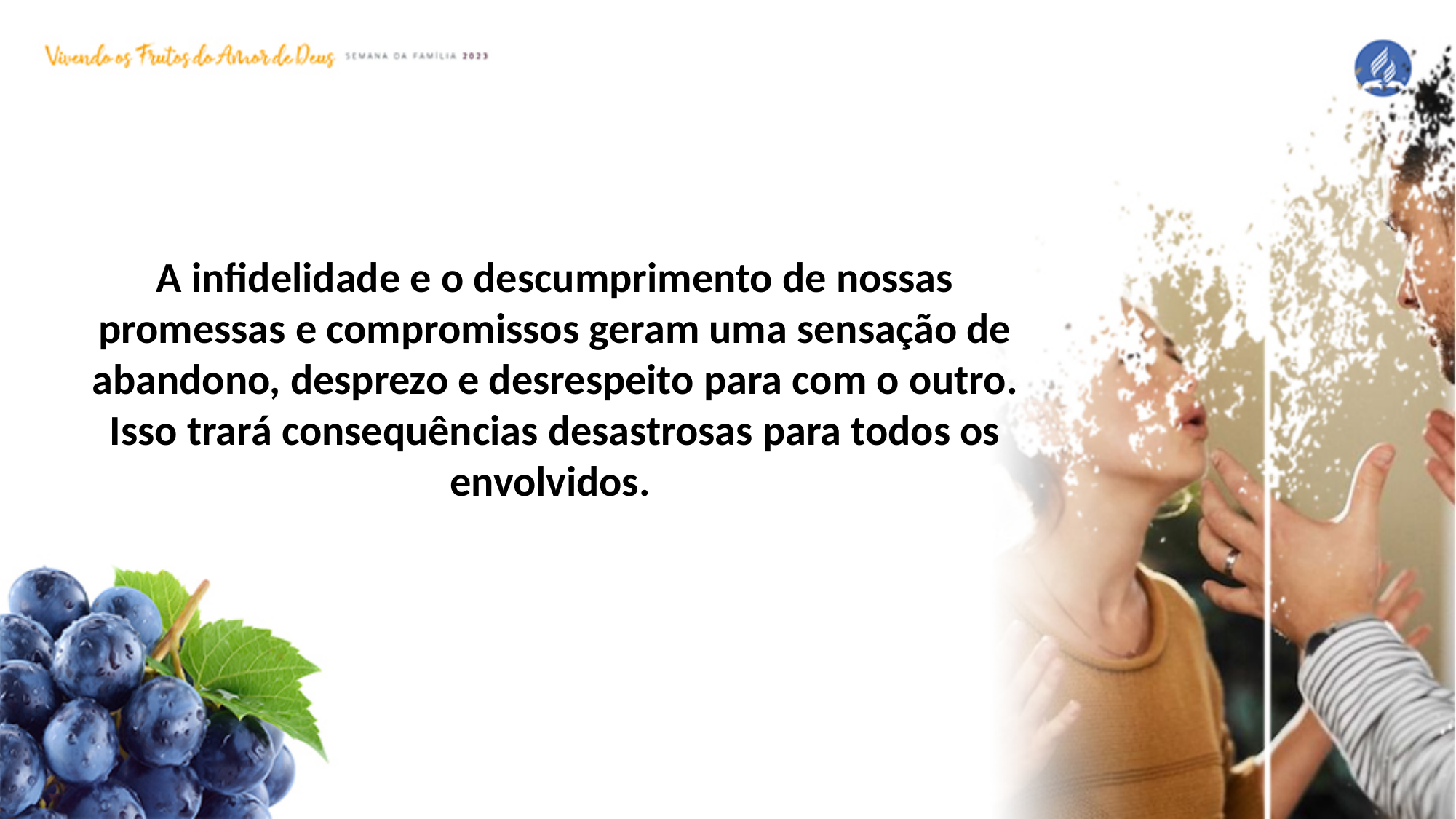

A infidelidade e o descumprimento de nossas promessas e compromissos geram uma sensação de abandono, desprezo e desrespeito para com o outro. Isso trará consequências desastrosas para todos os envolvidos.